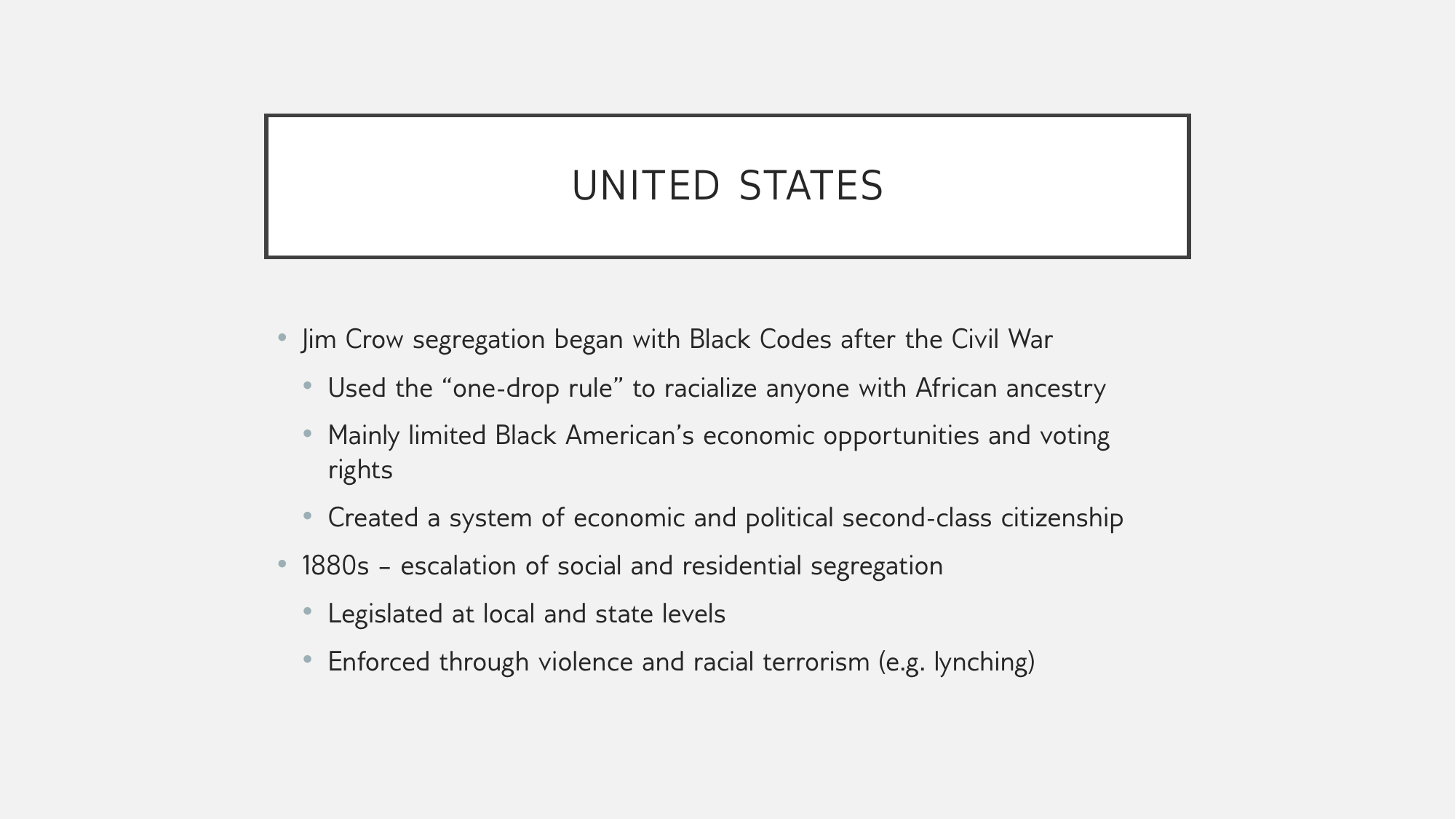

# United States
Jim Crow segregation began with Black Codes after the Civil War
Used the “one-drop rule” to racialize anyone with African ancestry
Mainly limited Black American’s economic opportunities and voting rights
Created a system of economic and political second-class citizenship
1880s – escalation of social and residential segregation
Legislated at local and state levels
Enforced through violence and racial terrorism (e.g. lynching)